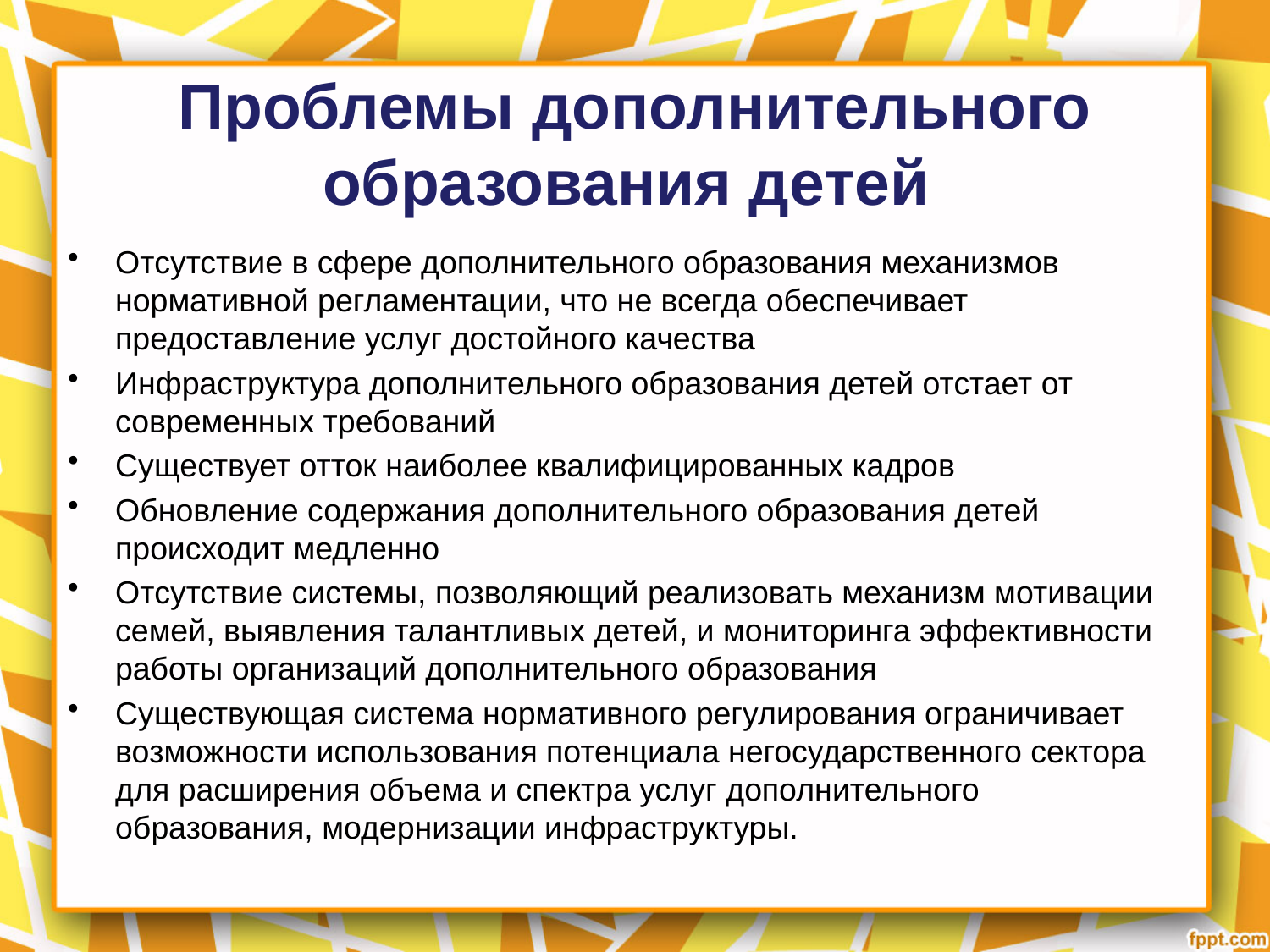

# Проблемы дополнительного образования детей
Отсутствие в сфере дополнительного образования механизмов нормативной регламентации, что не всегда обеспечивает предоставление услуг достойного качества
Инфраструктура дополнительного образования детей отстает от современных требований
Существует отток наиболее квалифицированных кадров
Обновление содержания дополнительного образования детей происходит медленно
Отсутствие системы, позволяющий реализовать механизм мотивации семей, выявления талантливых детей, и мониторинга эффективности работы организаций дополнительного образования
Существующая система нормативного регулирования ограничивает возможности использования потенциала негосударственного сектора  для расширения объема и спектра услуг дополнительного образования, модернизации инфраструктуры.